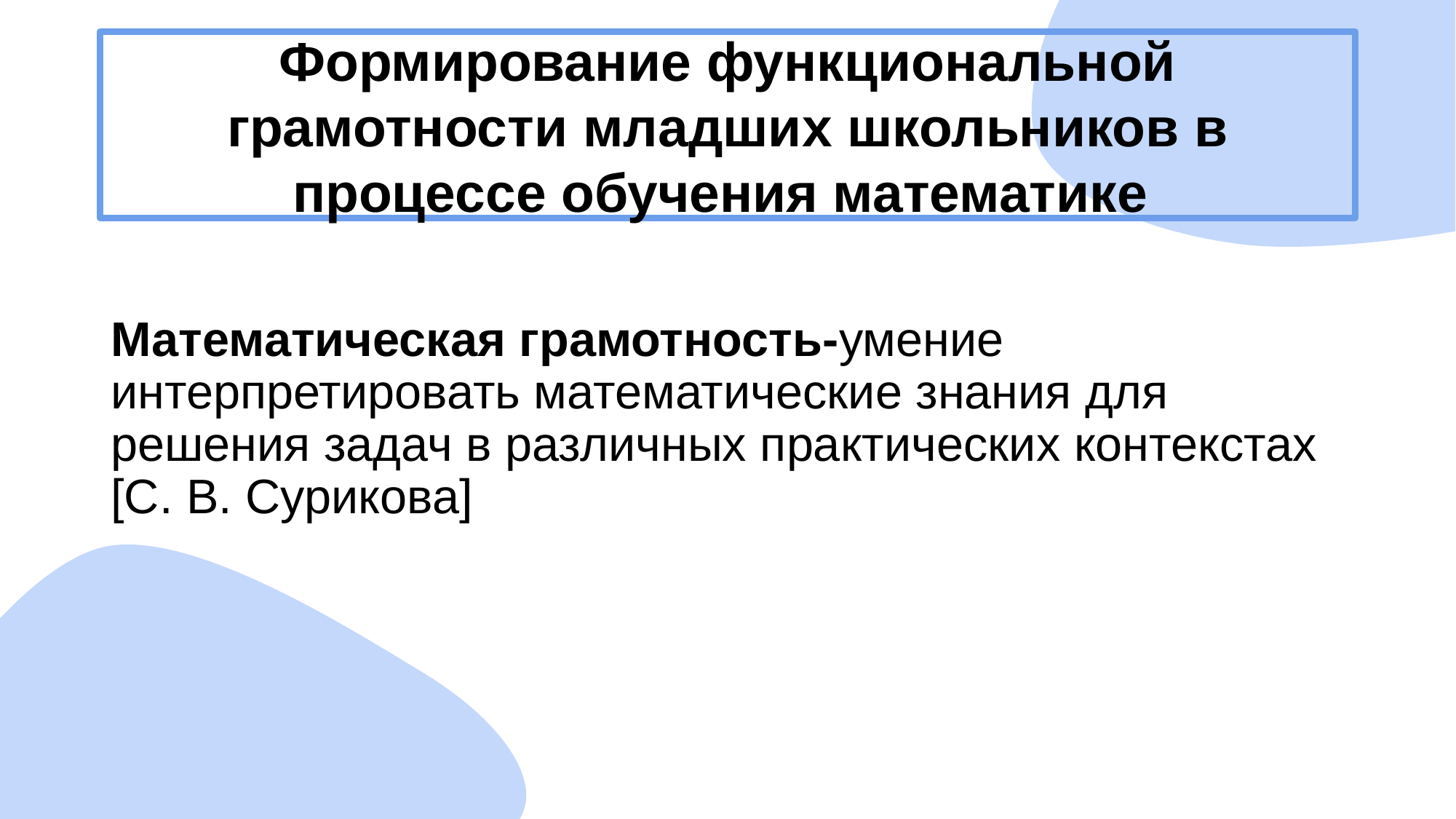

# Формирование функциональной грамотности младших школьников в процессе обучения математике
Математическая грамотность-умение интерпретировать математические знания для решения задач в различных практических контекстах [С. В. Сурикова]